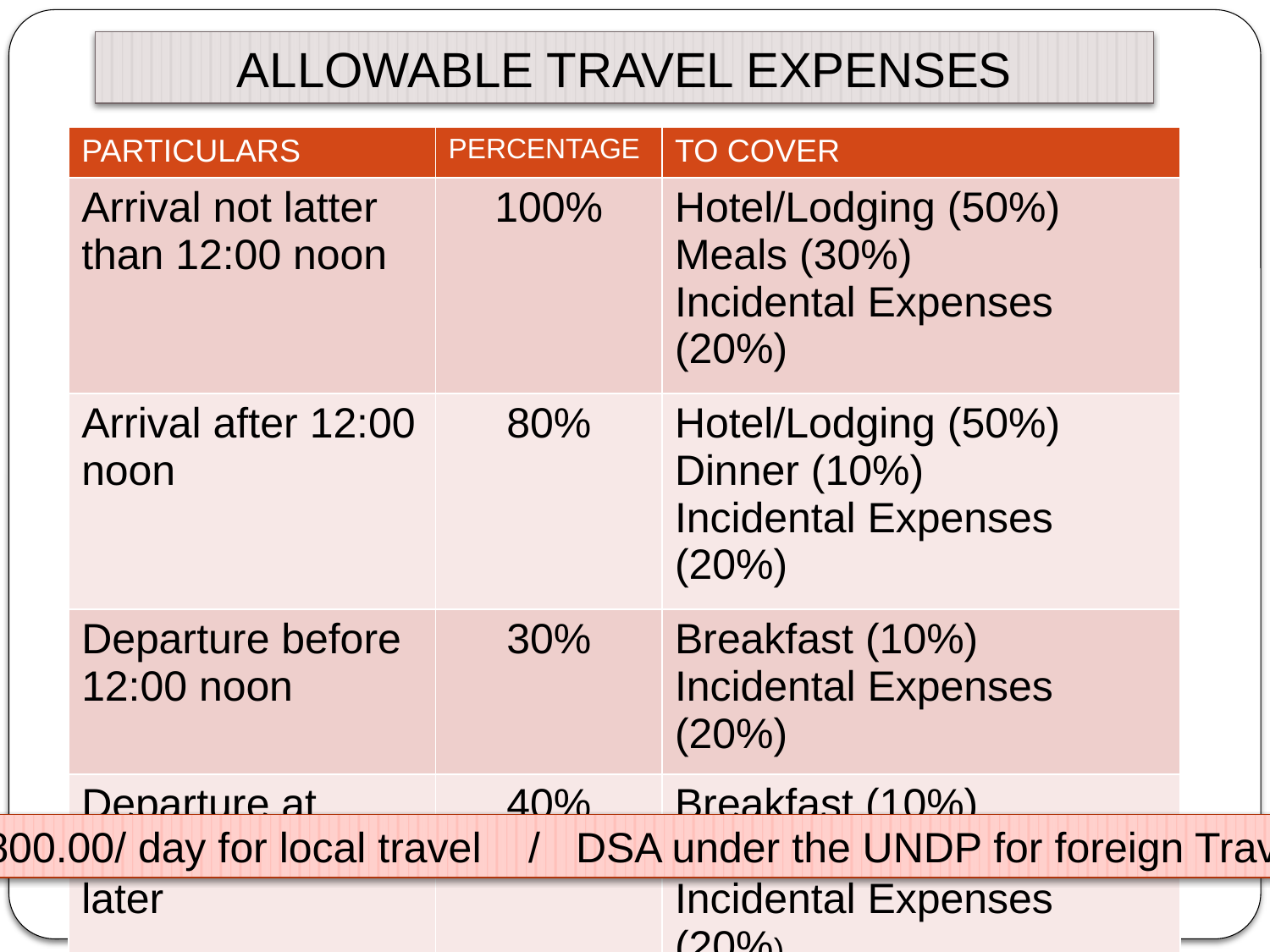

ALLOWABLE TRAVEL EXPENSES
| PARTICULARS | PERCENTAGE | TO COVER |
| --- | --- | --- |
| Arrival not latter than 12:00 noon | 100% | Hotel/Lodging (50%) Meals (30%) Incidental Expenses (20%) |
| Arrival after 12:00 noon | 80% | Hotel/Lodging (50%) Dinner (10%) Incidental Expenses (20%) |
| Departure before 12:00 noon | 30% | Breakfast (10%) Incidental Expenses (20%) |
| Departure at 12:00 noon and later | 40% | Breakfast (10%) Lunch (10%) Incidental Expenses (20%) |

P800.00/ day for local travel    /   DSA under the UNDP for foreign Travel